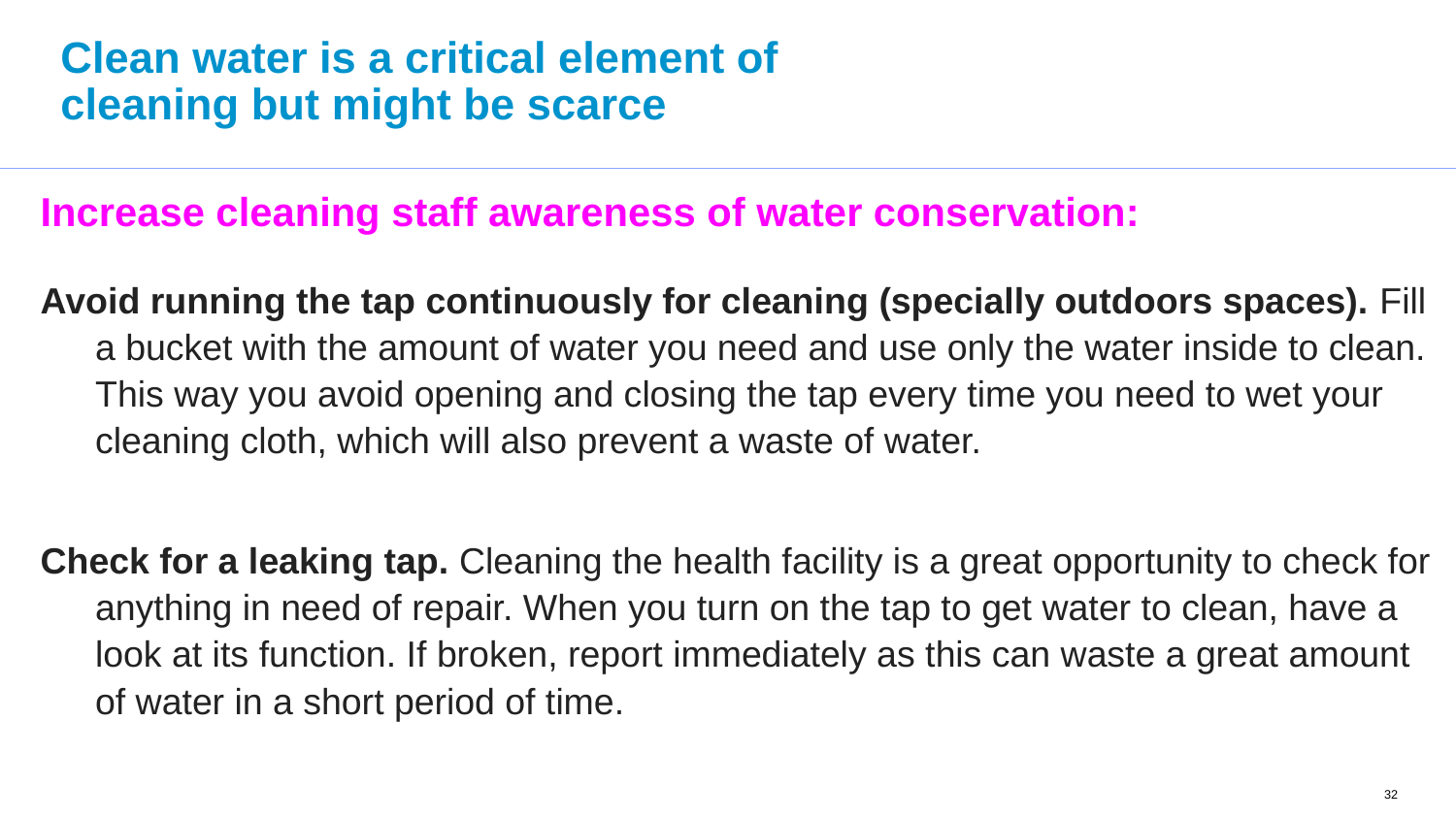

# Clean water is a critical element of cleaning but might be scarce
Increase cleaning staff awareness of water conservation:
Avoid running the tap continuously for cleaning (specially outdoors spaces). Fill a bucket with the amount of water you need and use only the water inside to clean. This way you avoid opening and closing the tap every time you need to wet your cleaning cloth, which will also prevent a waste of water.

Check for a leaking tap. Cleaning the health facility is a great opportunity to check for anything in need of repair. When you turn on the tap to get water to clean, have a look at its function. If broken, report immediately as this can waste a great amount of water in a short period of time.
32